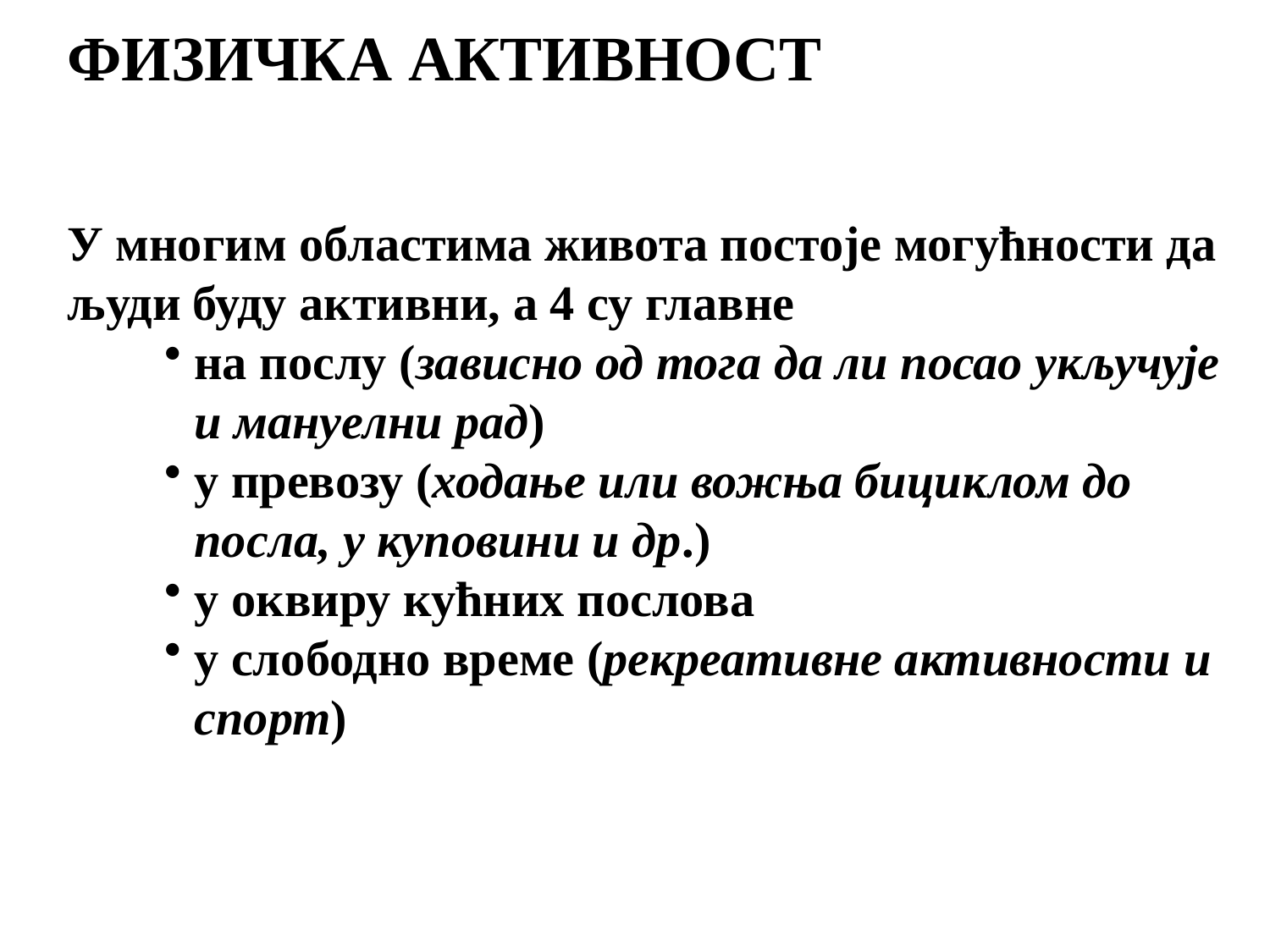

ФИЗИЧКА АКТИВНОСТ

У многим областима живота постоје могућности да људи буду активни, а 4 су главне
на послу (зависно од тога да ли посао укључује и мануелни рад)
у превозу (ходање или вожња бициклом до посла, у куповини и др.)
у оквиру кућних послова
у слободно време (рекреативне активности и спорт)